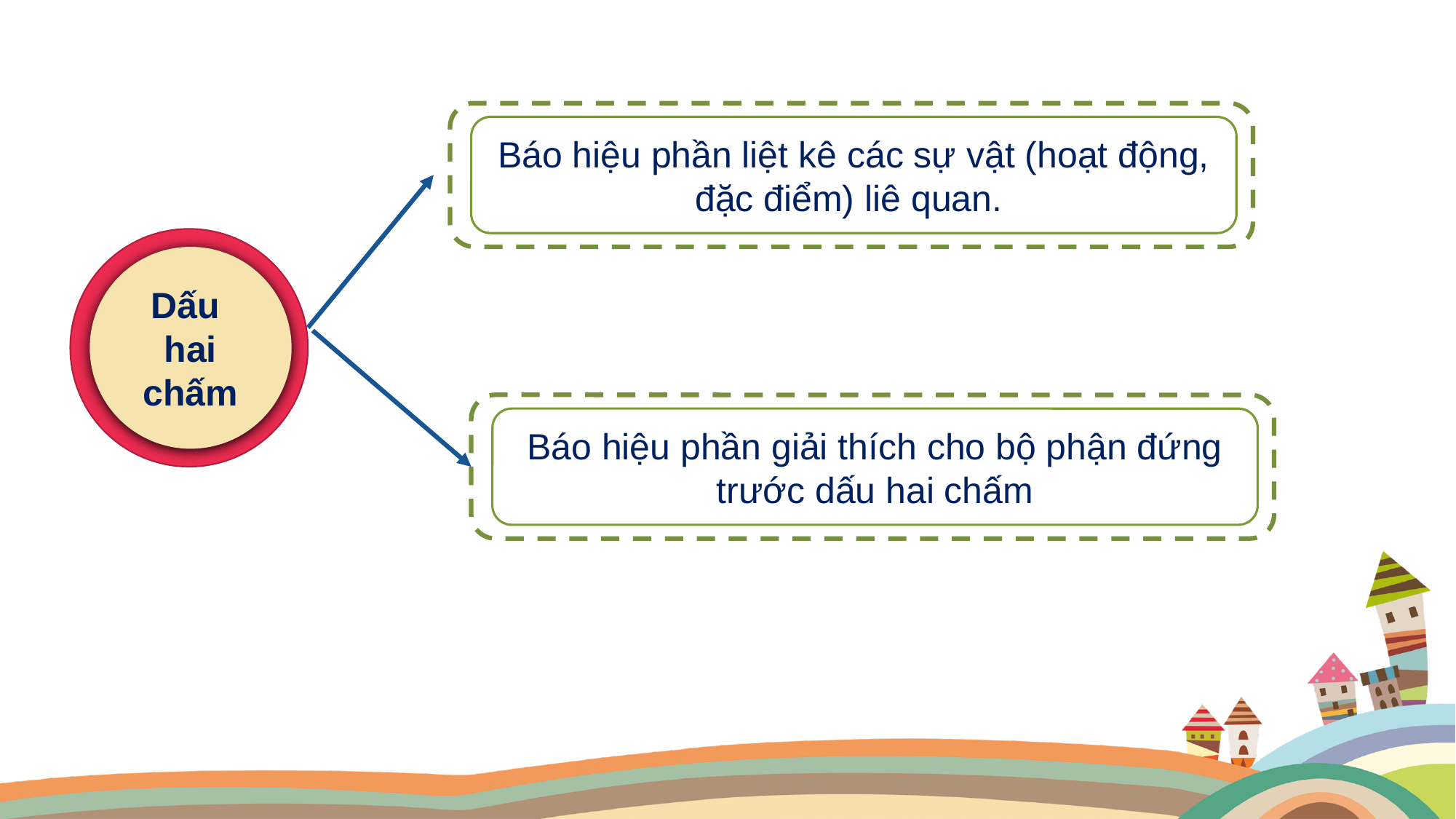

Báo hiệu phần liệt kê các sự vật (hoạt động, đặc điểm) liê quan.

Dấu
hai chấm

Báo hiệu phần giải thích cho bộ phận đứng trước dấu hai chấm